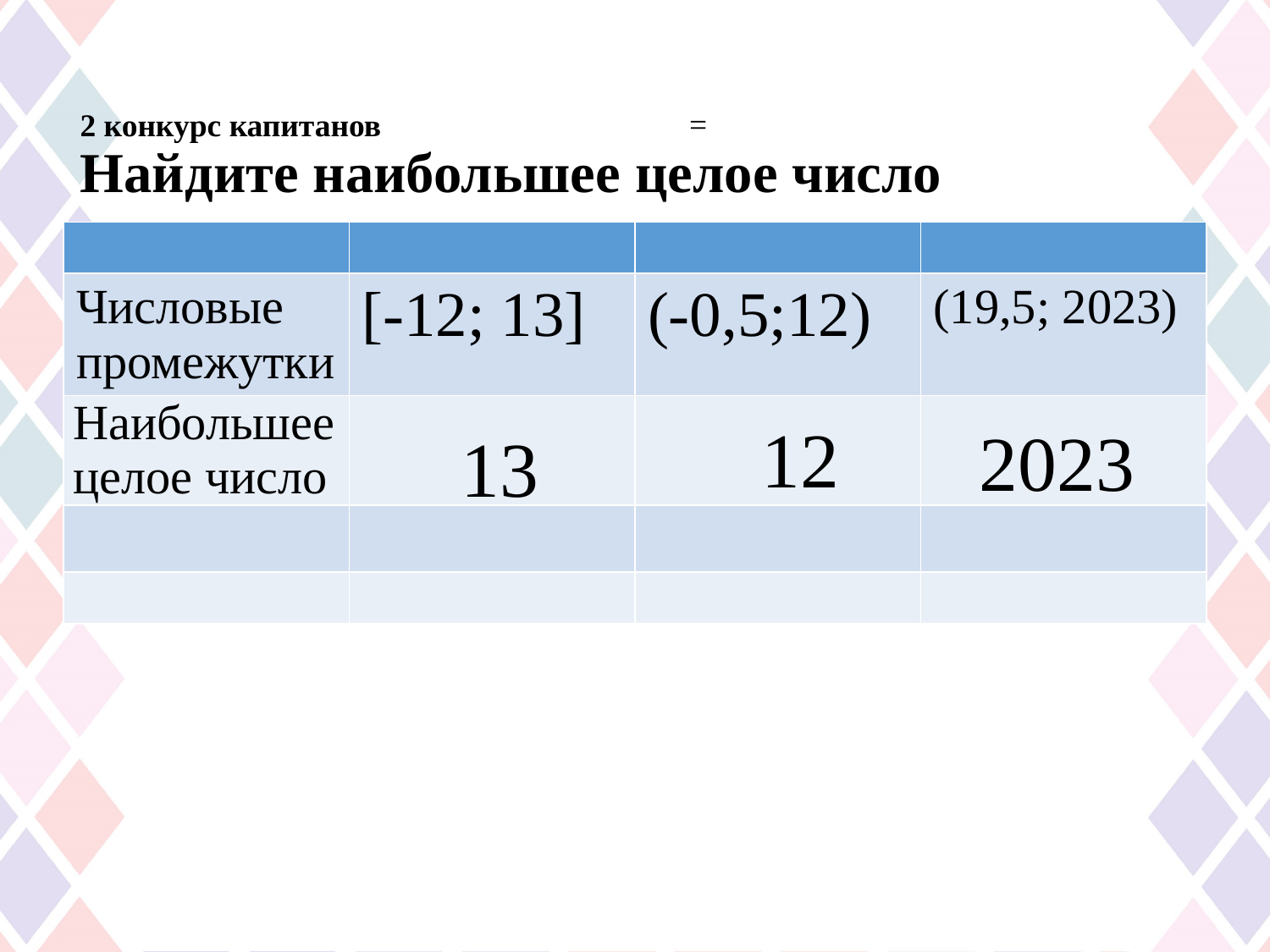

# 2 конкурс капитанов Найдите наибольшее целое число
=

|  |  |  |  |
| --- | --- | --- | --- |
| Числовые промежутки | [-12; 13] | (-0,5;12) | (19,5; 2023) |
| Наибольшее целое число |  |  |  |
|  |  |  |  |
|  |  |  |  |
12
2023
13